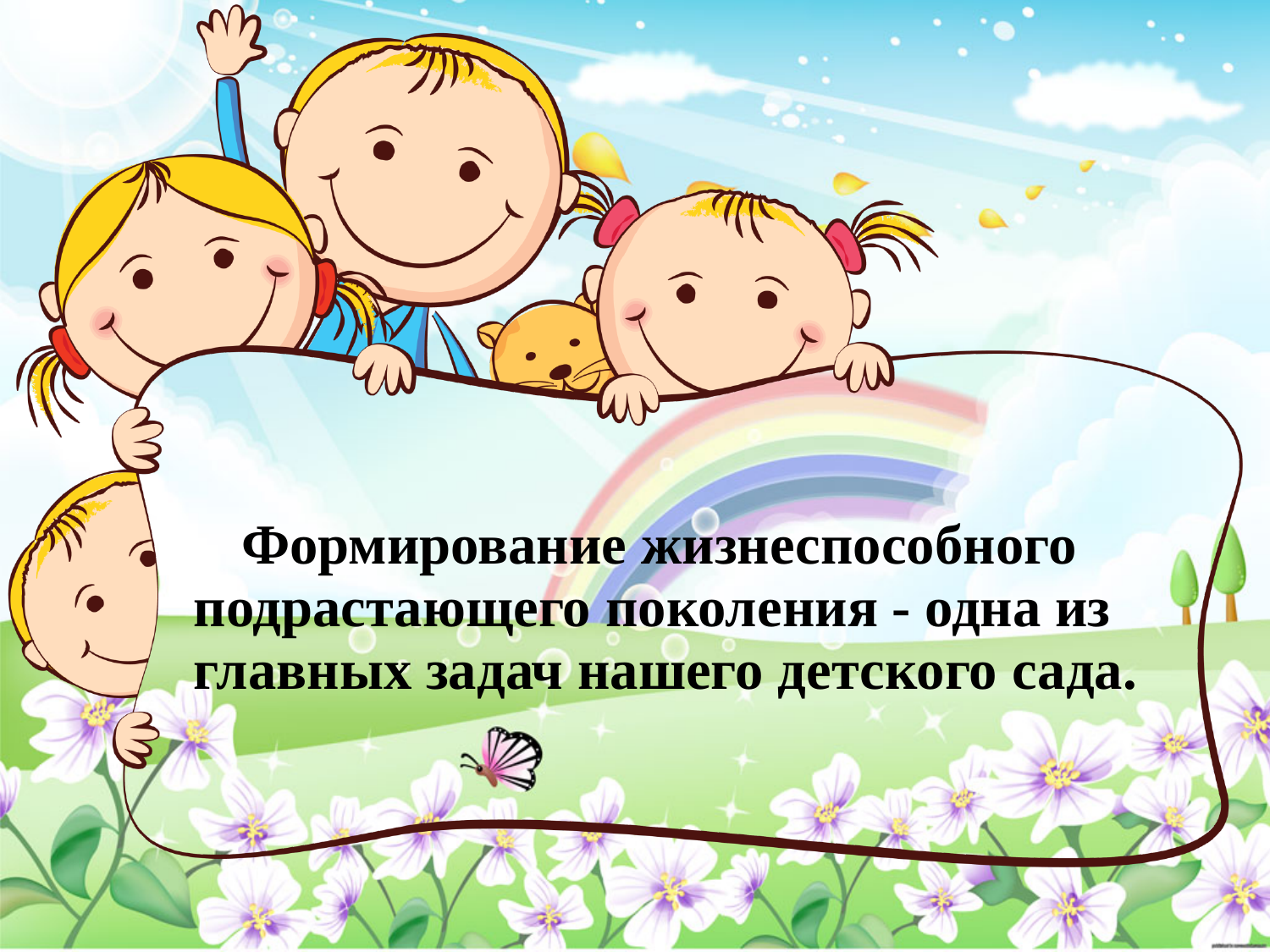

Формирование жизнеспособного подрастающего поколения - одна из главных задач нашего детского сада.